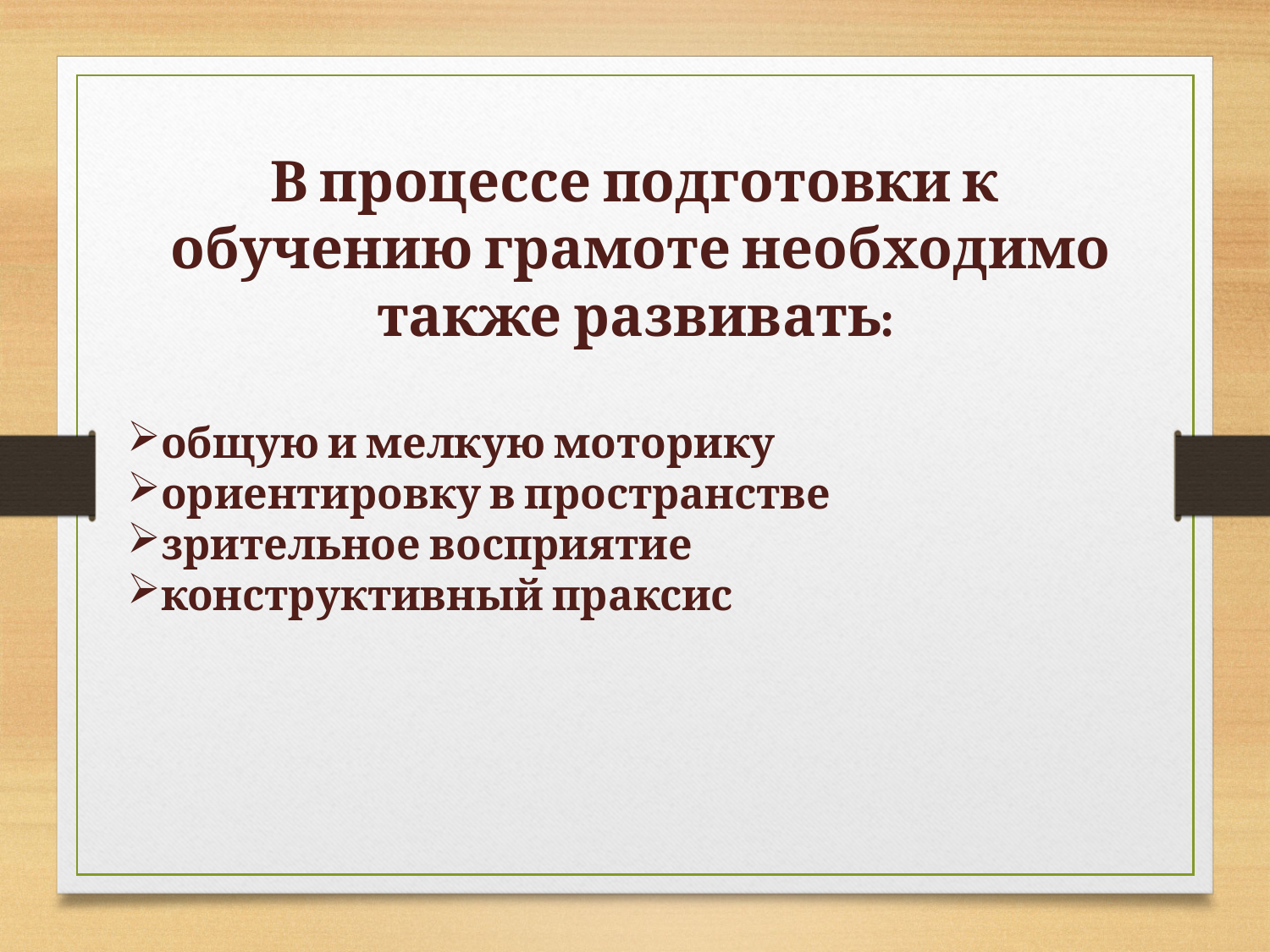

В процессе подготовки к
 обучению грамоте необходимо также развивать:

общую и мелкую моторику
ориентировку в пространстве
зрительное восприятие
конструктивный праксис